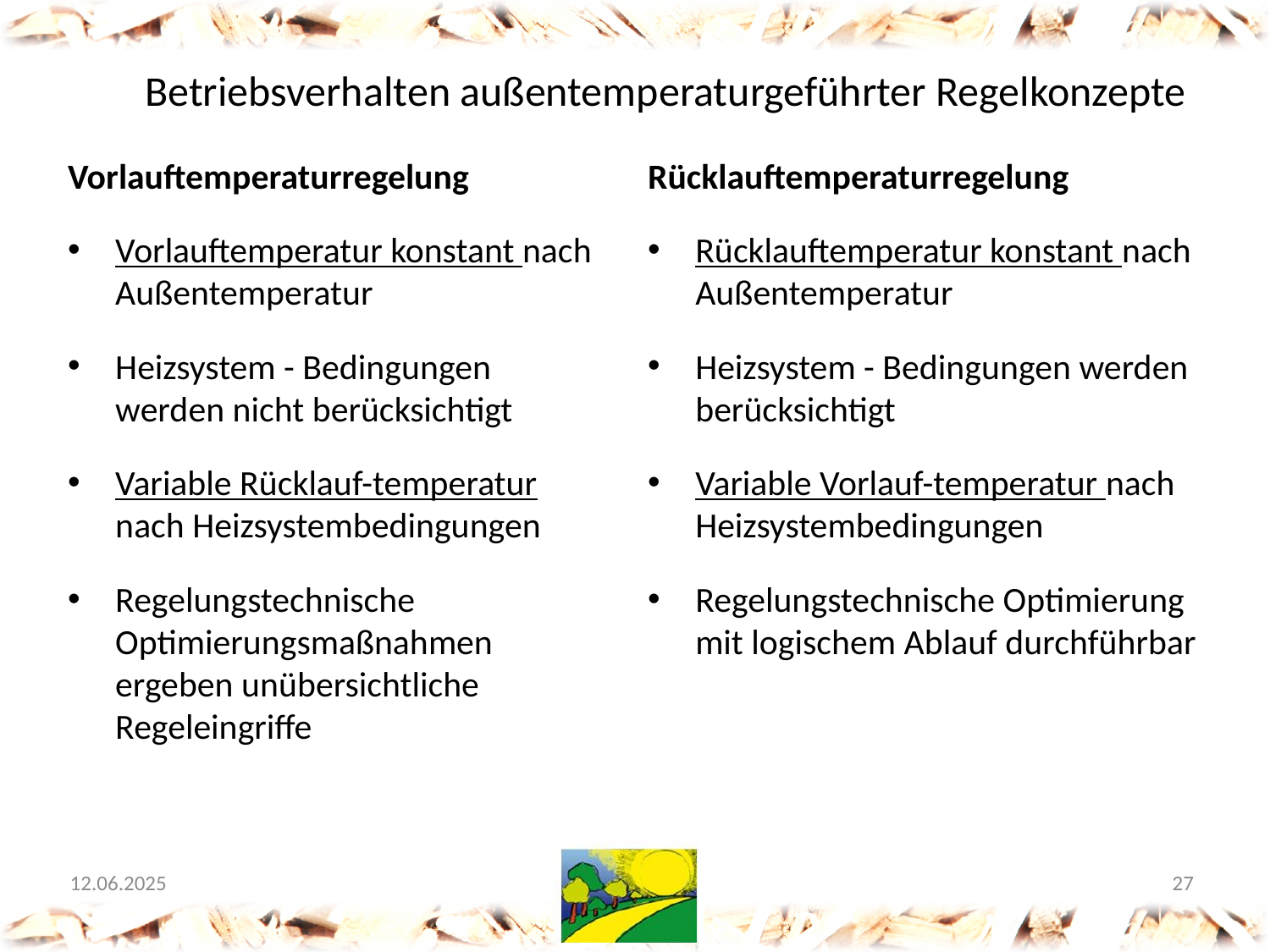

# Betriebsverhalten außentemperaturgeführter Regelkonzepte
Vorlauftemperaturregelung

Vorlauftemperatur konstant nach Außentemperatur

Heizsystem - Bedingungen werden nicht berücksichtigt

Variable Rücklauf-temperatur nach Heizsystembedingungen

Regelungstechnische Optimierungsmaßnahmen ergeben unübersichtliche Regeleingriffe
Rücklauftemperaturregelung

Rücklauftemperatur konstant nach Außentemperatur

Heizsystem - Bedingungen werden berücksichtigt

Variable Vorlauf-temperatur nach Heizsystembedingungen

Regelungstechnische Optimierung mit logischem Ablauf durchführbar
12.06.2025
27